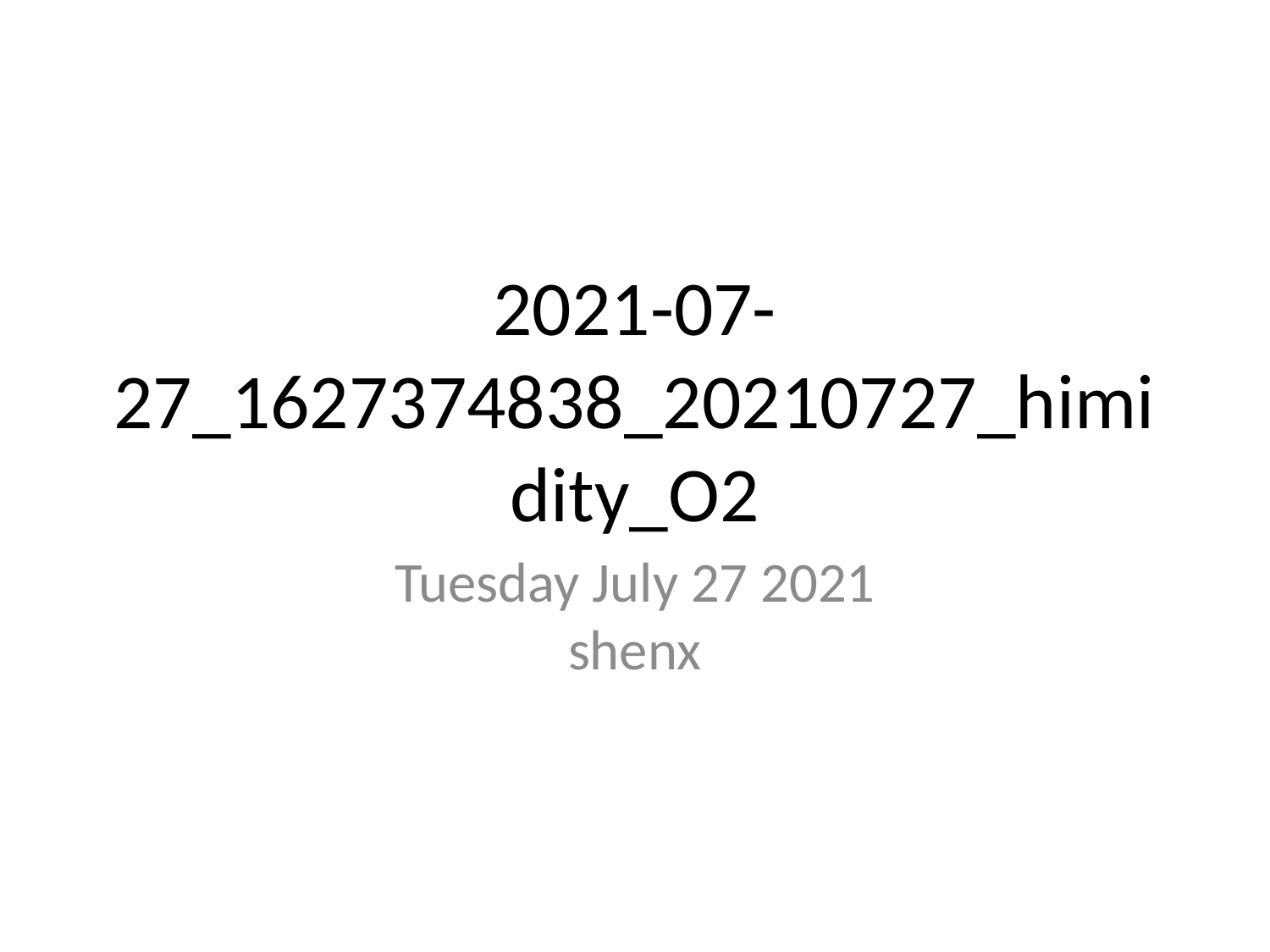

# 2021-07-27_1627374838_20210727_himidity_O2
Tuesday July 27 2021
shenx